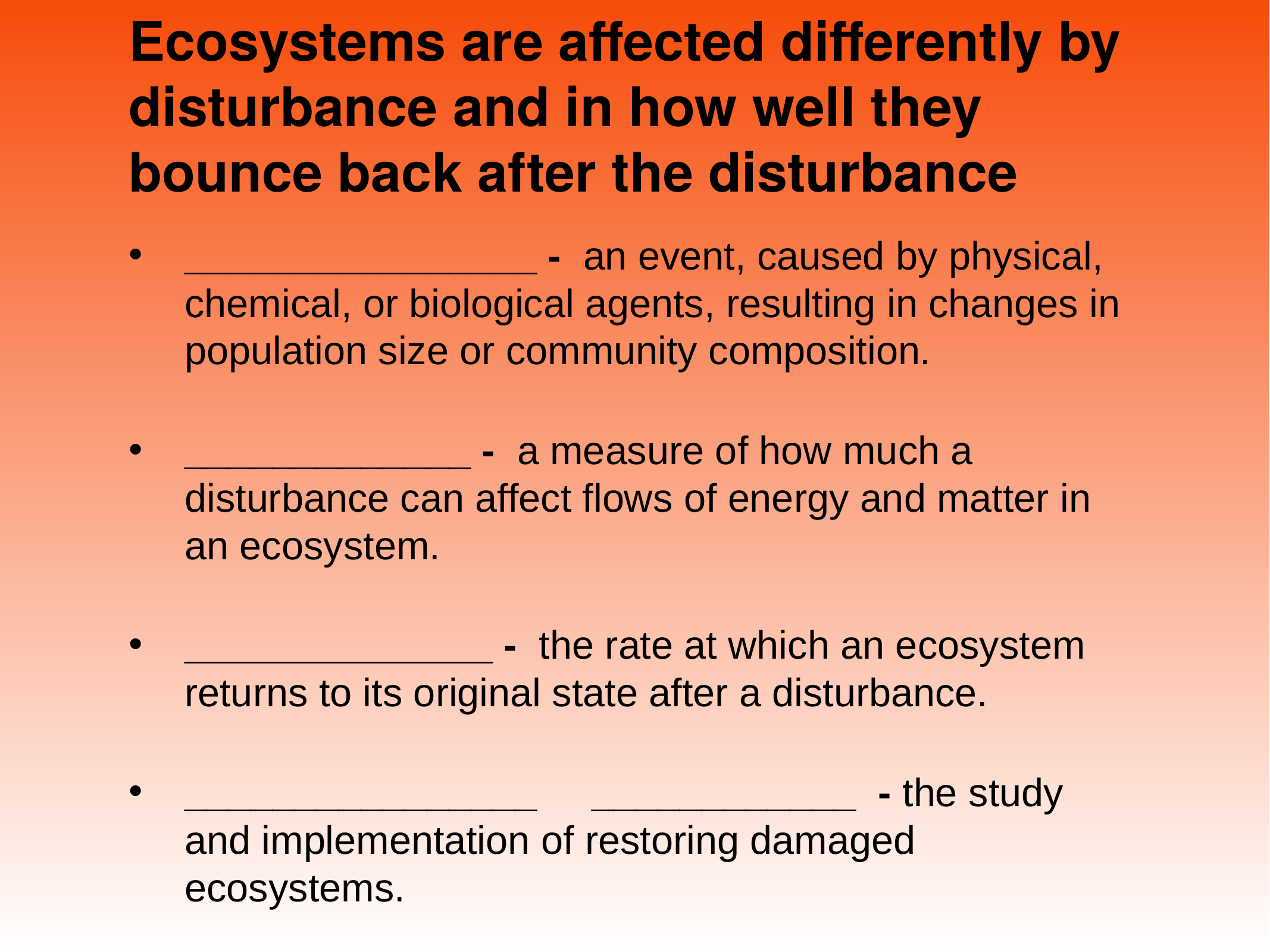

# Ecosystems are affected differently by disturbance and in how well they bounce back after the disturbance
________________ -  an event, caused by physical, chemical, or biological agents, resulting in changes in population size or community composition.
_____________ -  a measure of how much a disturbance can affect flows of energy and matter in an ecosystem.
______________ -  the rate at which an ecosystem returns to its original state after a disturbance.
________________     ____________  - the study and implementation of restoring damaged ecosystems.